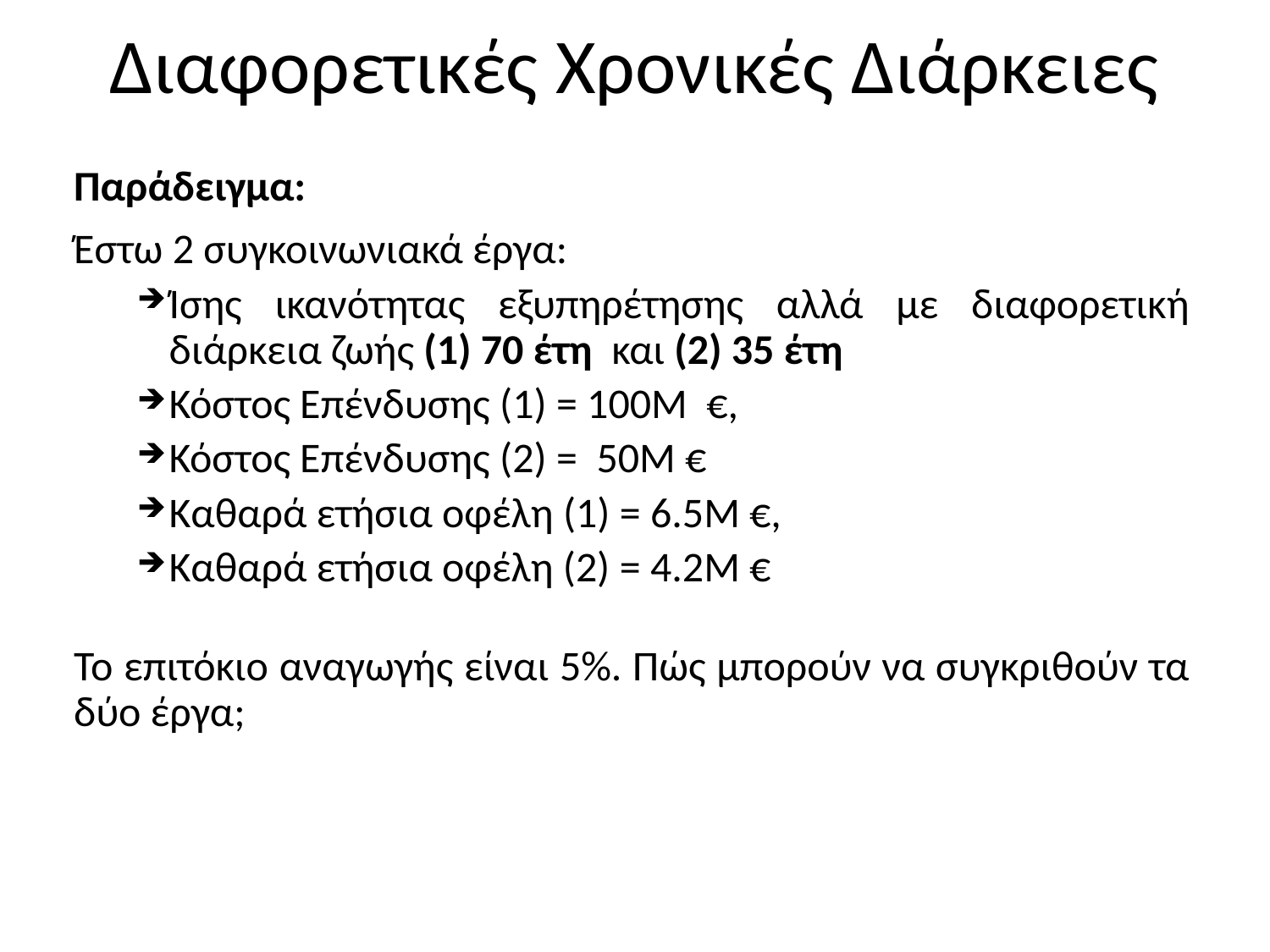

Διαφορετικές Χρονικές Διάρκειες
Παράδειγμα:
Έστω 2 συγκοινωνιακά έργα:
Ίσης ικανότητας εξυπηρέτησης αλλά με διαφορετική διάρκεια ζωής (1) 70 έτη  και (2) 35 έτη
Κόστος Επένδυσης (1) = 100Μ  €,
Κόστος Επένδυσης (2) =  50Μ €
Καθαρά ετήσια οφέλη (1) = 6.5Μ €,
Καθαρά ετήσια οφέλη (2) = 4.2Μ €

Το επιτόκιο αναγωγής είναι 5%. Πώς μπορούν να συγκριθούν τα δύο έργα;